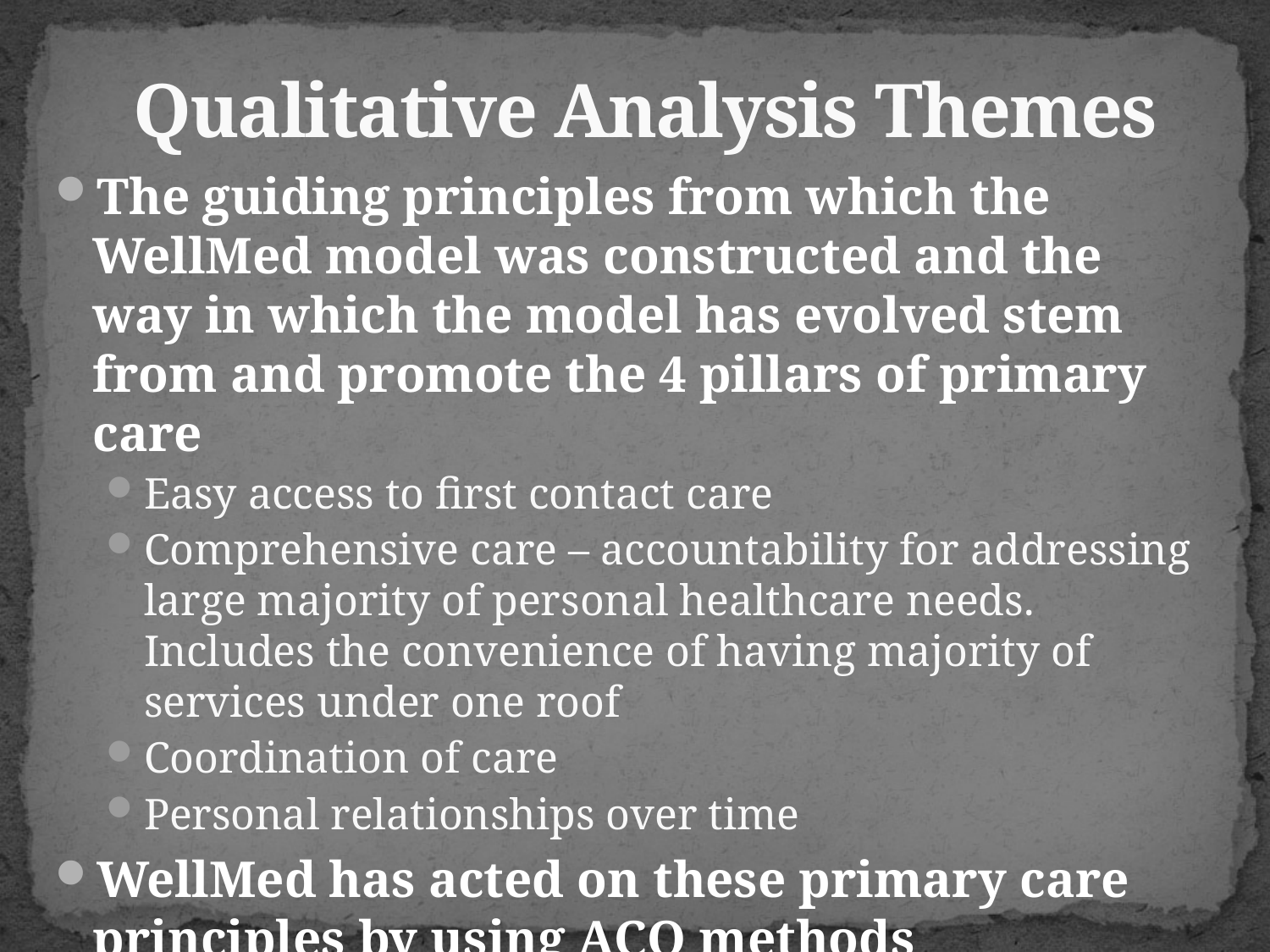

# Qualitative Analysis Themes
The guiding principles from which the WellMed model was constructed and the way in which the model has evolved stem from and promote the 4 pillars of primary care
Easy access to first contact care
Comprehensive care – accountability for addressing large majority of personal healthcare needs. Includes the convenience of having majority of services under one roof
Coordination of care
Personal relationships over time
WellMed has acted on these primary care principles by using ACO methods